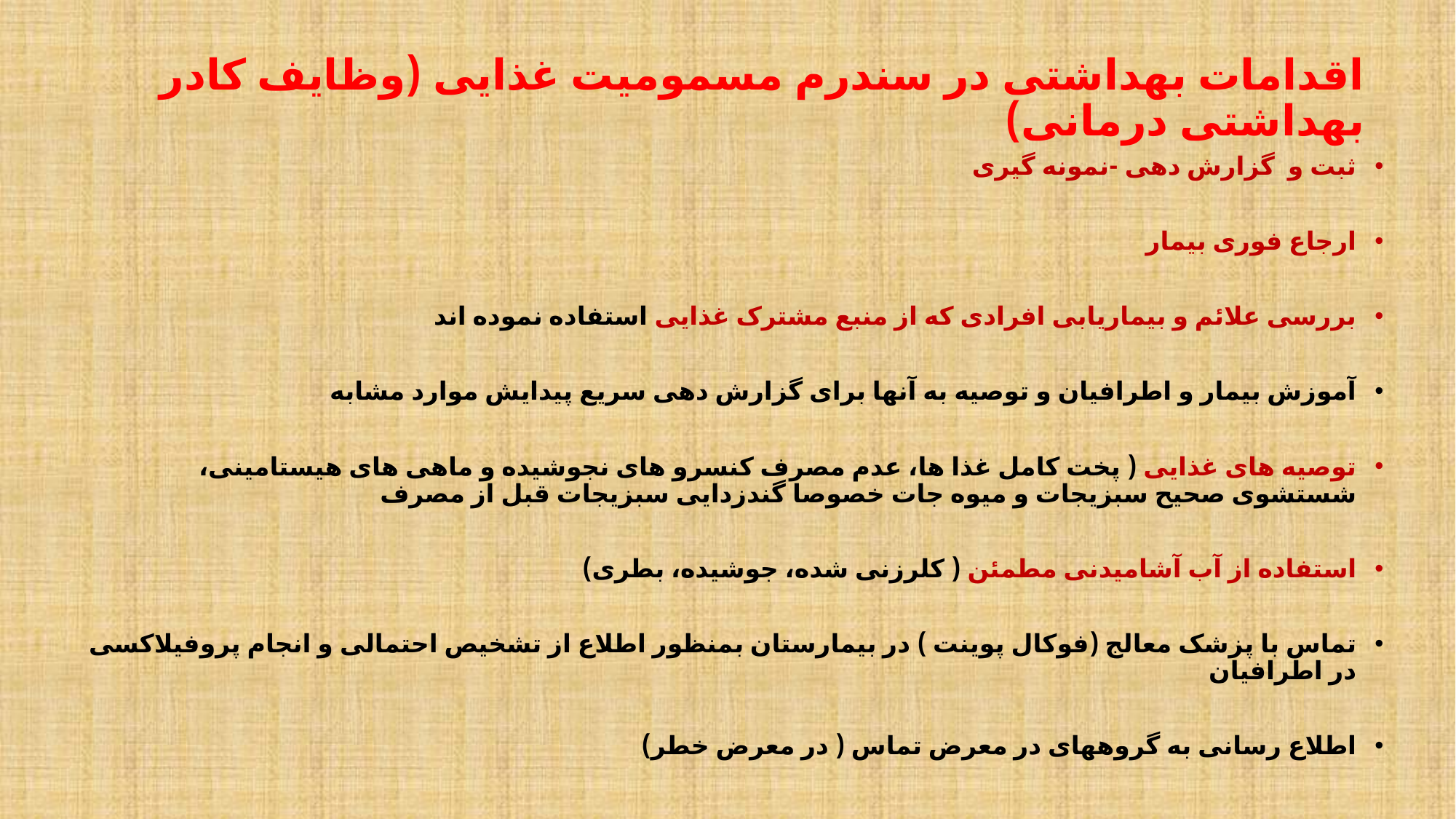

# اقدامات بهداشتی در سندرم مسمومیت غذایی (وظایف کادر بهداشتی درمانی)
ثبت و  گزارش دهی -نمونه گیری

ارجاع فوری بیمار

بررسی علائم و بیماریابی افرادی که از منبع مشترک غذایی استفاده نموده اند

آموزش بیمار و اطرافیان و توصیه به آنها برای گزارش دهی سریع پیدایش موارد مشابه

توصیه های غذایی ( پخت کامل غذا ها، عدم مصرف کنسرو های نجوشیده و ماهی های هیستامینی، شستشوی صحیح سبزیجات و میوه جات خصوصا گندزدایی سبزیجات قبل از مصرف

استفاده از آب آشامیدنی مطمئن ( کلرزنی شده، جوشیده، بطری)

تماس با پزشک معالج (فوکال پوینت ) در بیمارستان بمنظور اطلاع از تشخیص احتمالی و انجام پروفیلاکسی در اطرافیان

اطلاع رسانی به گروههای در معرض تماس ( در معرض خطر)